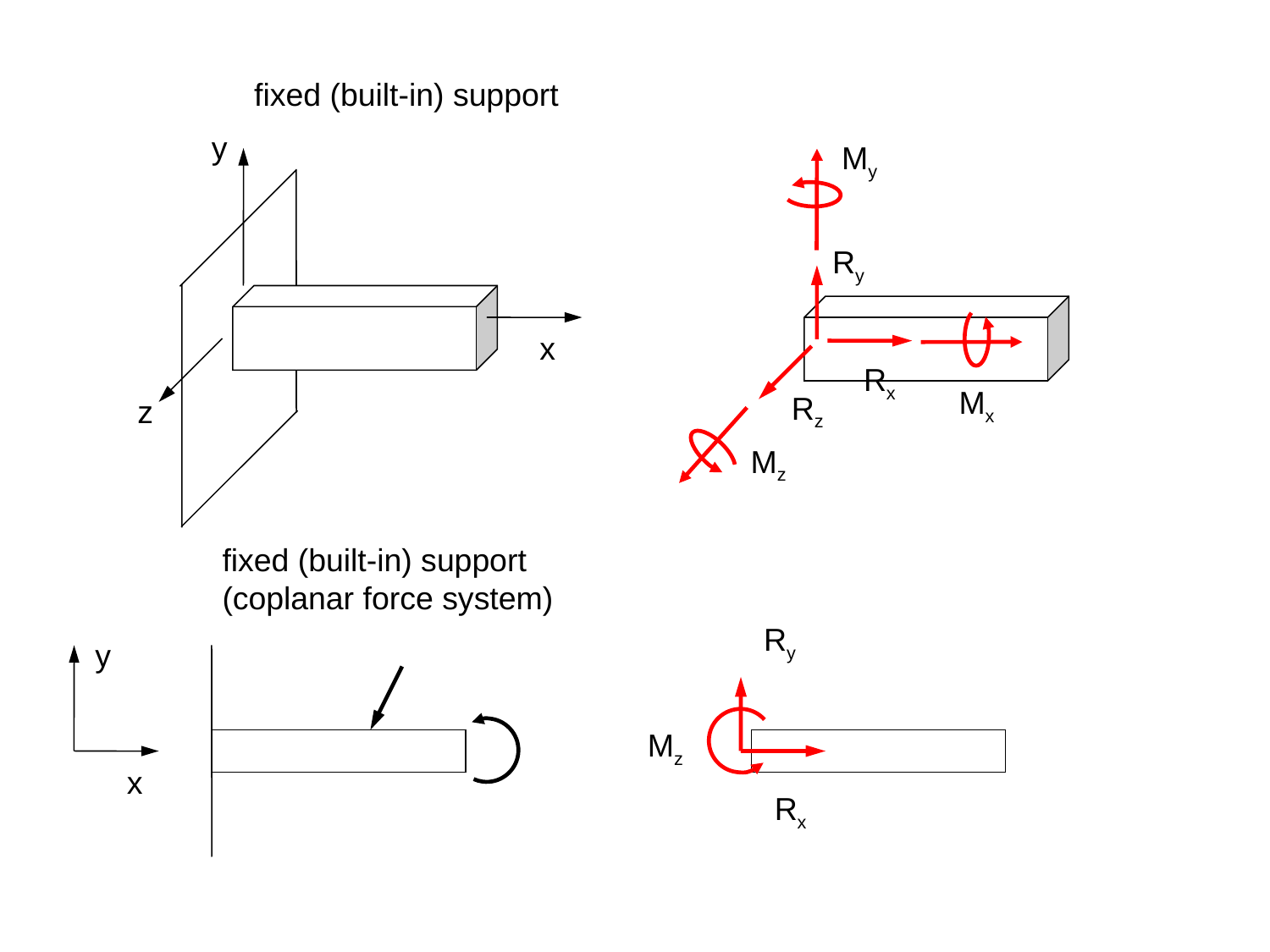

fixed (built-in) support
y
My

Ry

x

Rx
Mx
Rz
z

Mz
fixed (built-in) support
(coplanar force system)
Ry
y

Mz

x
Rx